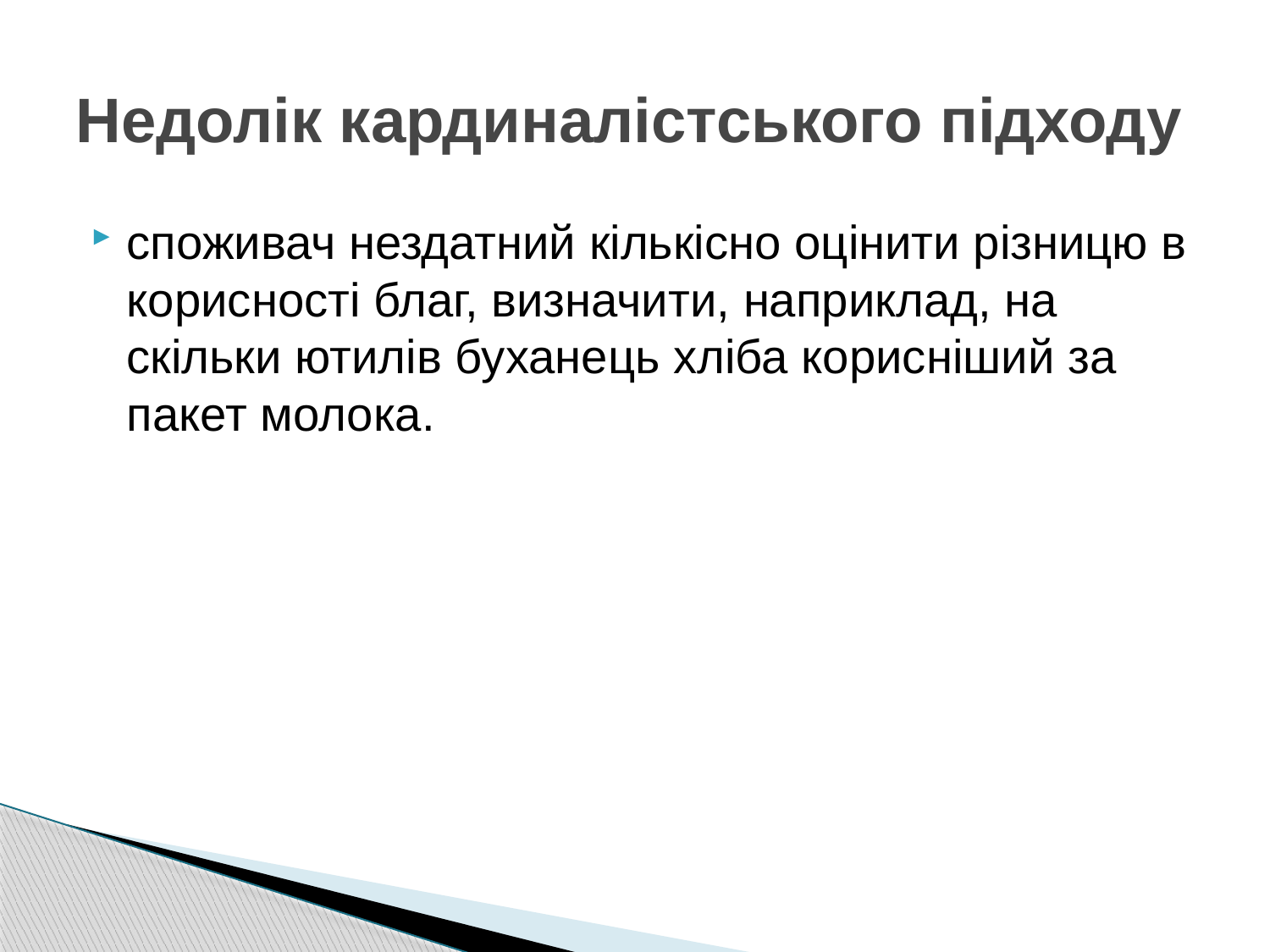

# Недолік кардиналістського підходу
споживач нездатний кількісно оцінити різницю в корисності благ, визначити, наприклад, на скільки ютилів буханець хліба корисніший за пакет молока.